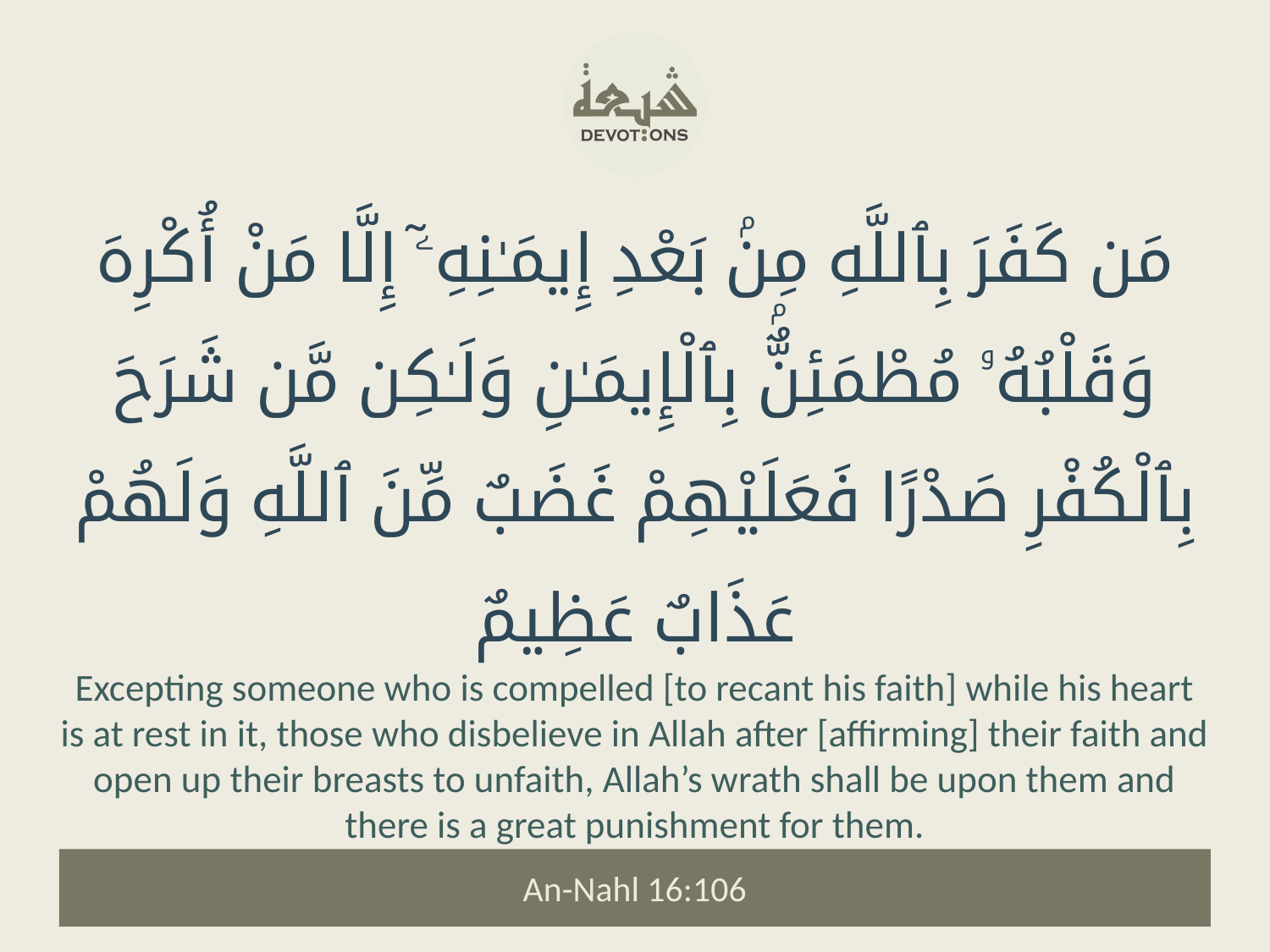

مَن كَفَرَ بِٱللَّهِ مِنۢ بَعْدِ إِيمَـٰنِهِۦٓ إِلَّا مَنْ أُكْرِهَ وَقَلْبُهُۥ مُطْمَئِنٌّۢ بِٱلْإِيمَـٰنِ وَلَـٰكِن مَّن شَرَحَ بِٱلْكُفْرِ صَدْرًا فَعَلَيْهِمْ غَضَبٌ مِّنَ ٱللَّهِ وَلَهُمْ عَذَابٌ عَظِيمٌ
Excepting someone who is compelled [to recant his faith] while his heart is at rest in it, those who disbelieve in Allah after [affirming] their faith and open up their breasts to unfaith, Allah’s wrath shall be upon them and there is a great punishment for them.
An-Nahl 16:106